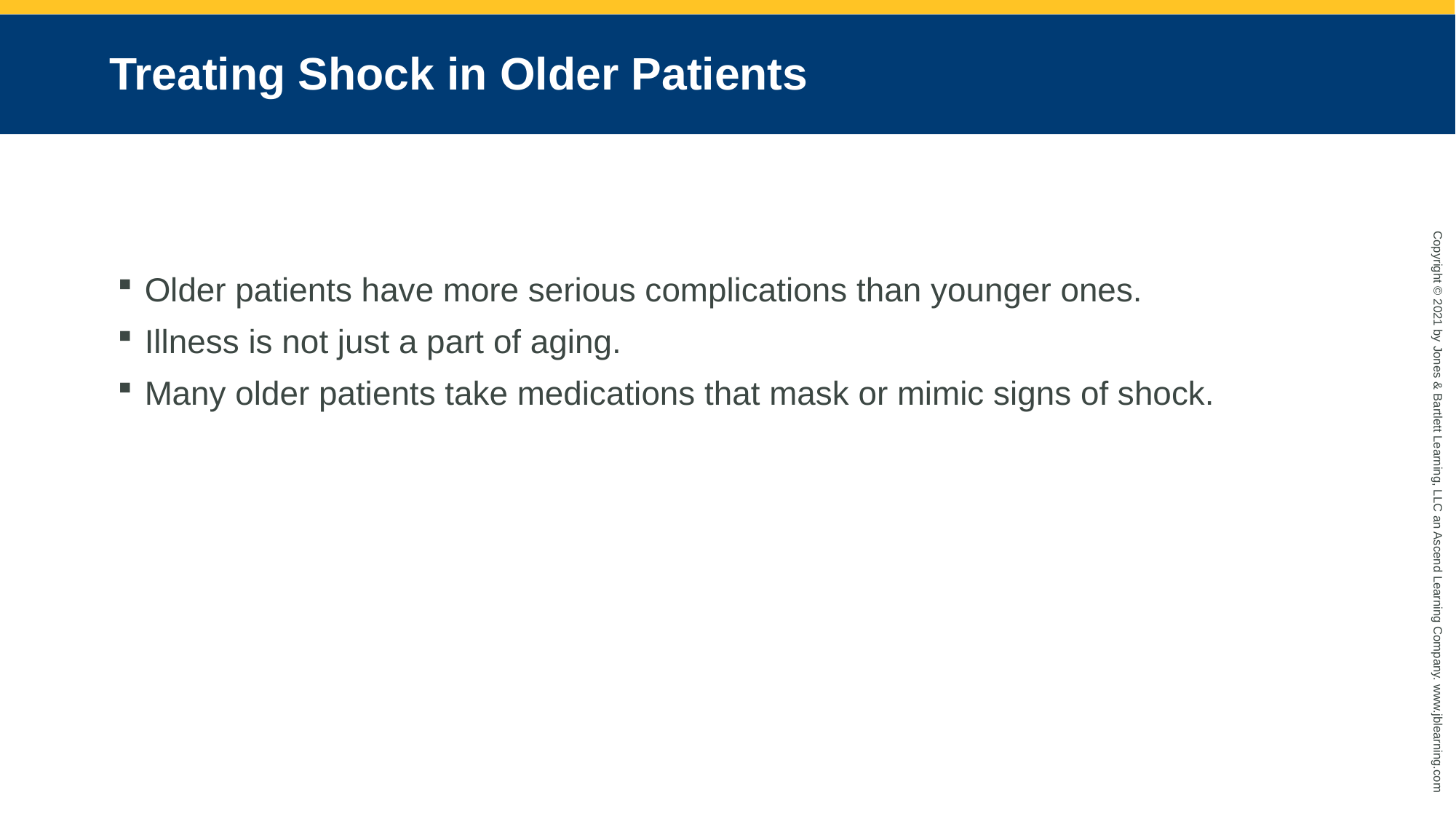

# Treating Shock in Older Patients
Older patients have more serious complications than younger ones.
Illness is not just a part of aging.
Many older patients take medications that mask or mimic signs of shock.